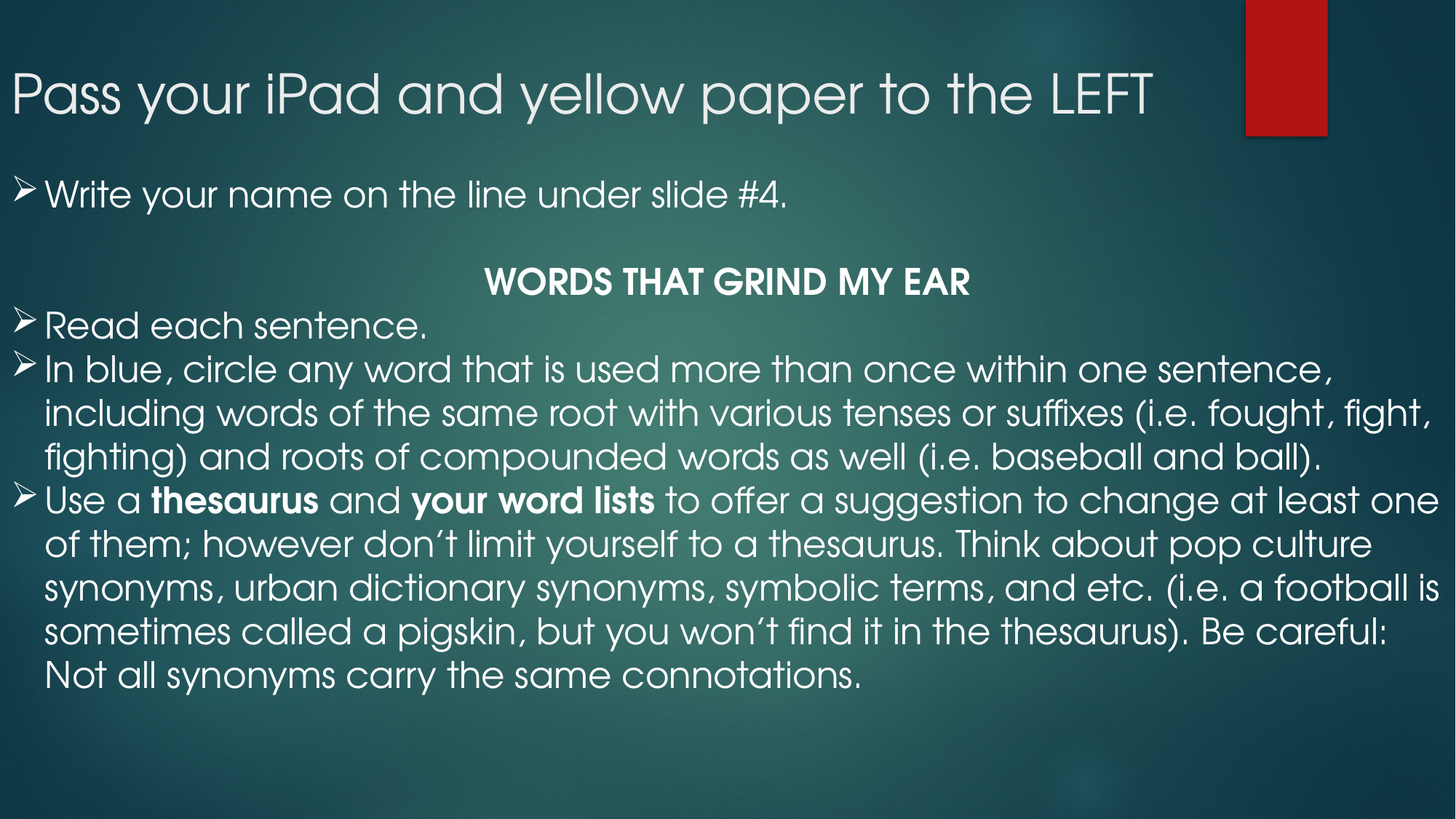

# Pass your iPad and yellow paper to the LEFT
Write your name on the line under slide #4.

WORDS THAT GRIND MY EAR
Read each sentence.
In blue, circle any word that is used more than once within one sentence, including words of the same root with various tenses or suffixes (i.e. fought, fight, fighting) and roots of compounded words as well (i.e. baseball and ball).
Use a thesaurus and your word lists to offer a suggestion to change at least one of them; however don’t limit yourself to a thesaurus. Think about pop culture synonyms, urban dictionary synonyms, symbolic terms, and etc. (i.e. a football is sometimes called a pigskin, but you won’t find it in the thesaurus). Be careful: Not all synonyms carry the same connotations.